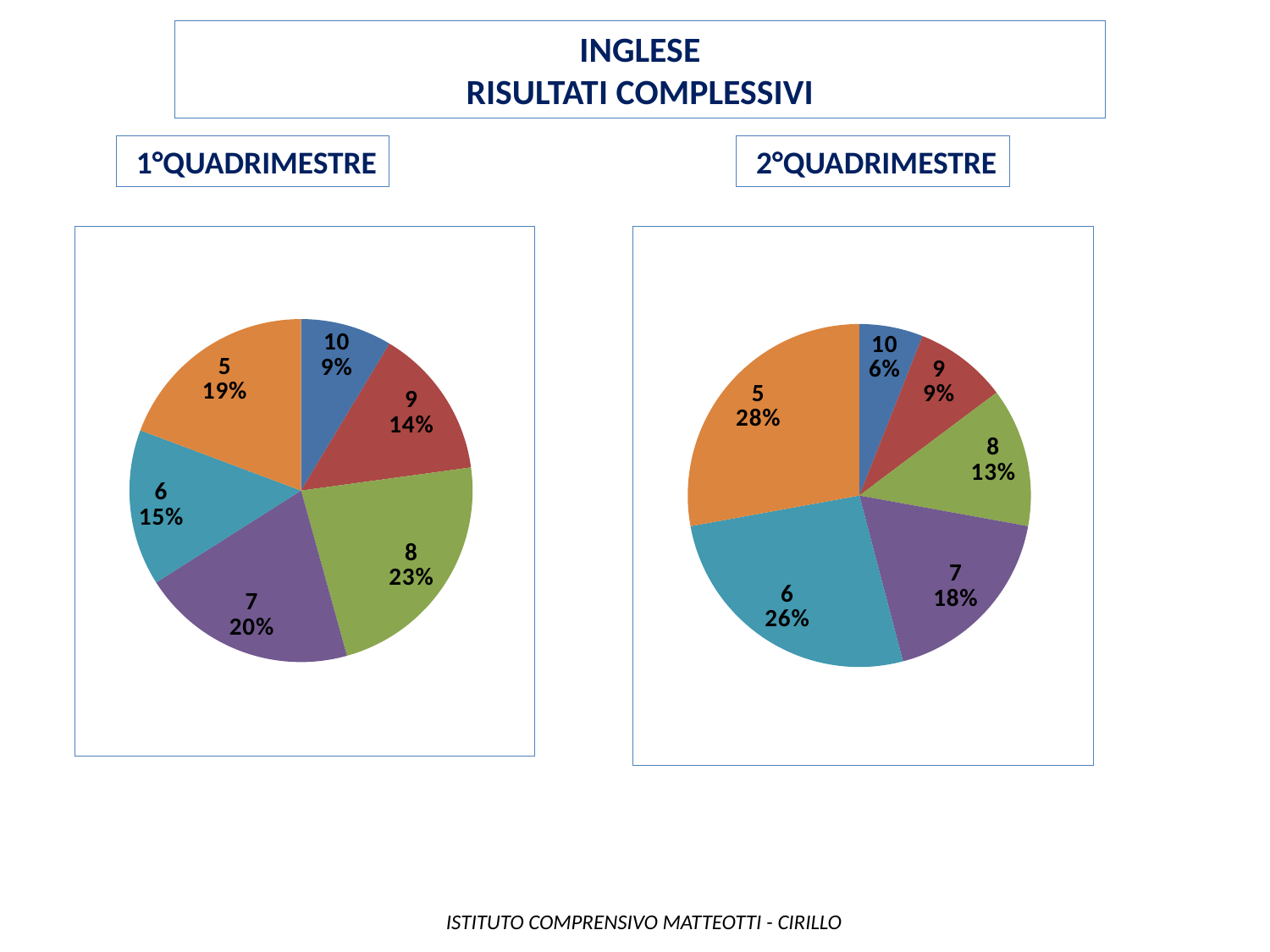

INGLESE
Risultati complessivi
 1°quadrimestre
 2°quadrimestre

### Chart

| Category | IIA |
|---|---|
| 10 | 17.0 |
| 9 | 28.0 |
| 8 | 45.0 |
| 7 | 40.0 |
| 6 | 29.0 |
| 5 | 38.0 |
| 4 | 0.0 |

### Chart

| Category | IIA |
|---|---|
| 10 | 11.0 |
| 9 | 16.0 |
| 8 | 24.0 |
| 7 | 33.0 |
| 6 | 48.0 |
| 5 | 51.0 |
| 4 | 0.0 |
 ISTITUTO COMPRENSIVO MATTEOTTI - CIRILLO